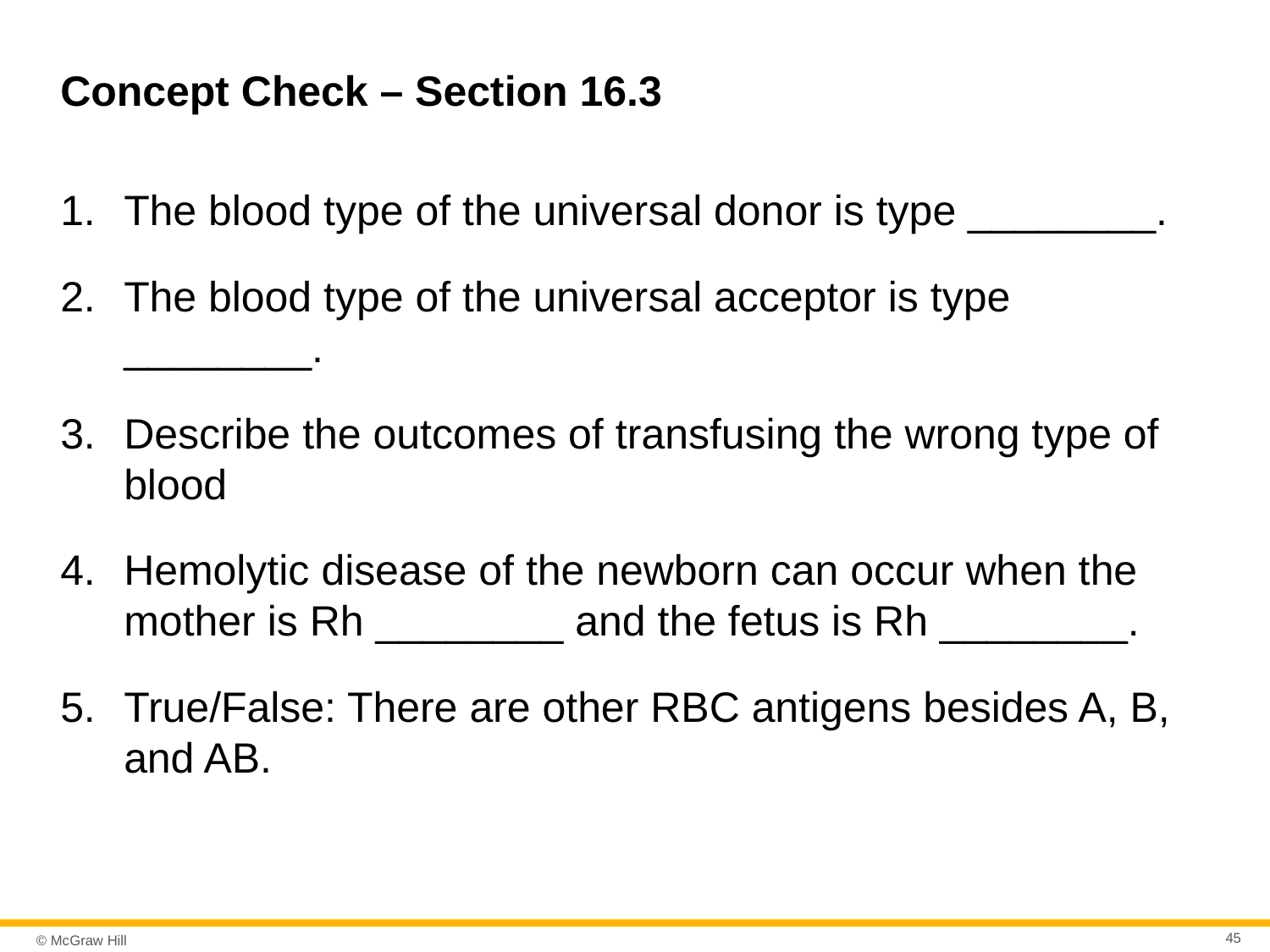

# Concept Check – Section 16.3
The blood type of the universal donor is type ________.
The blood type of the universal acceptor is type ________.
Describe the outcomes of transfusing the wrong type of blood
Hemolytic disease of the newborn can occur when the mother is Rh ________ and the fetus is Rh ________.
True/False: There are other RBC antigens besides A, B, and AB.